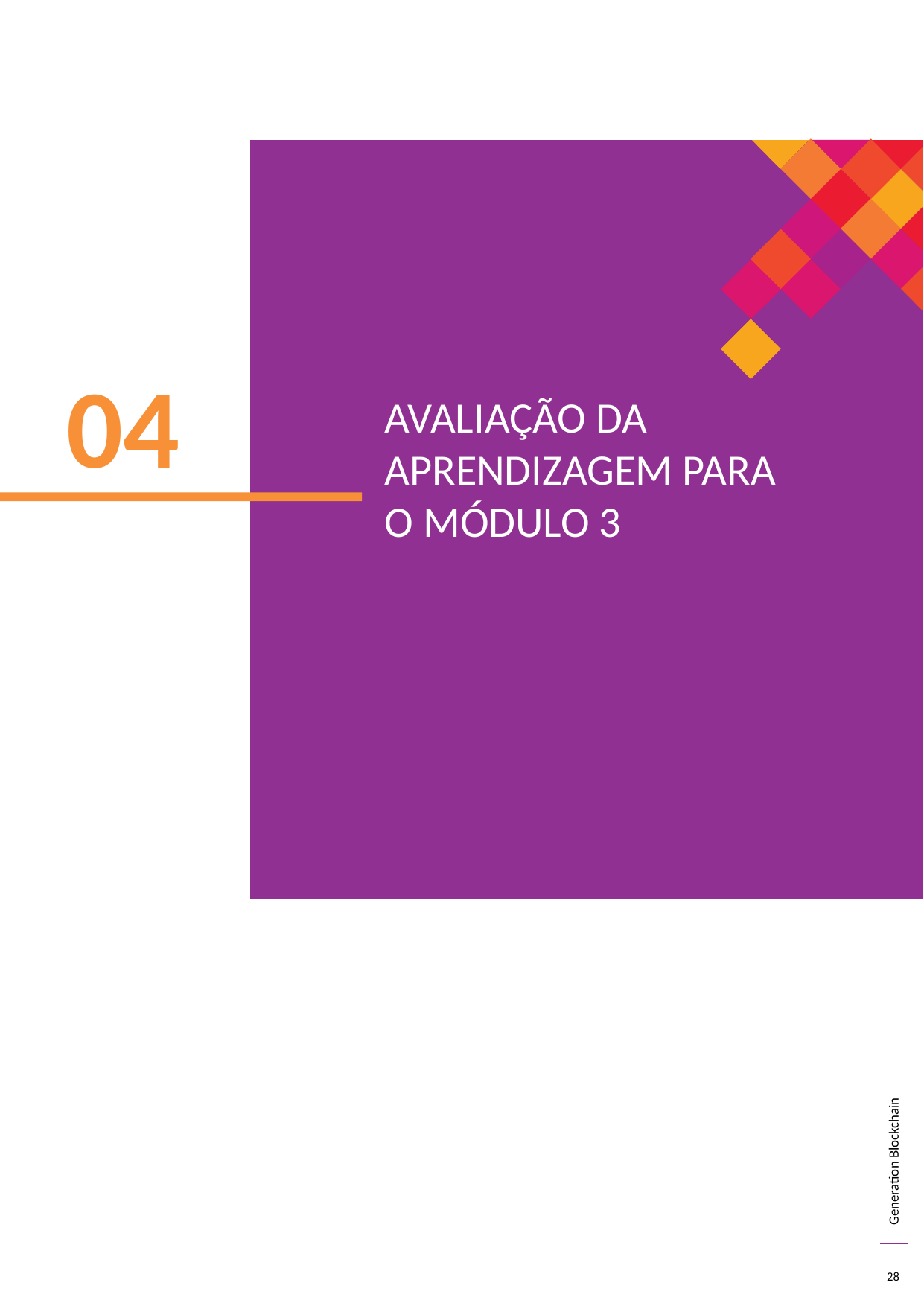

04
AVALIAÇÃO DA APRENDIZAGEM PARA O MÓDULO 3
28